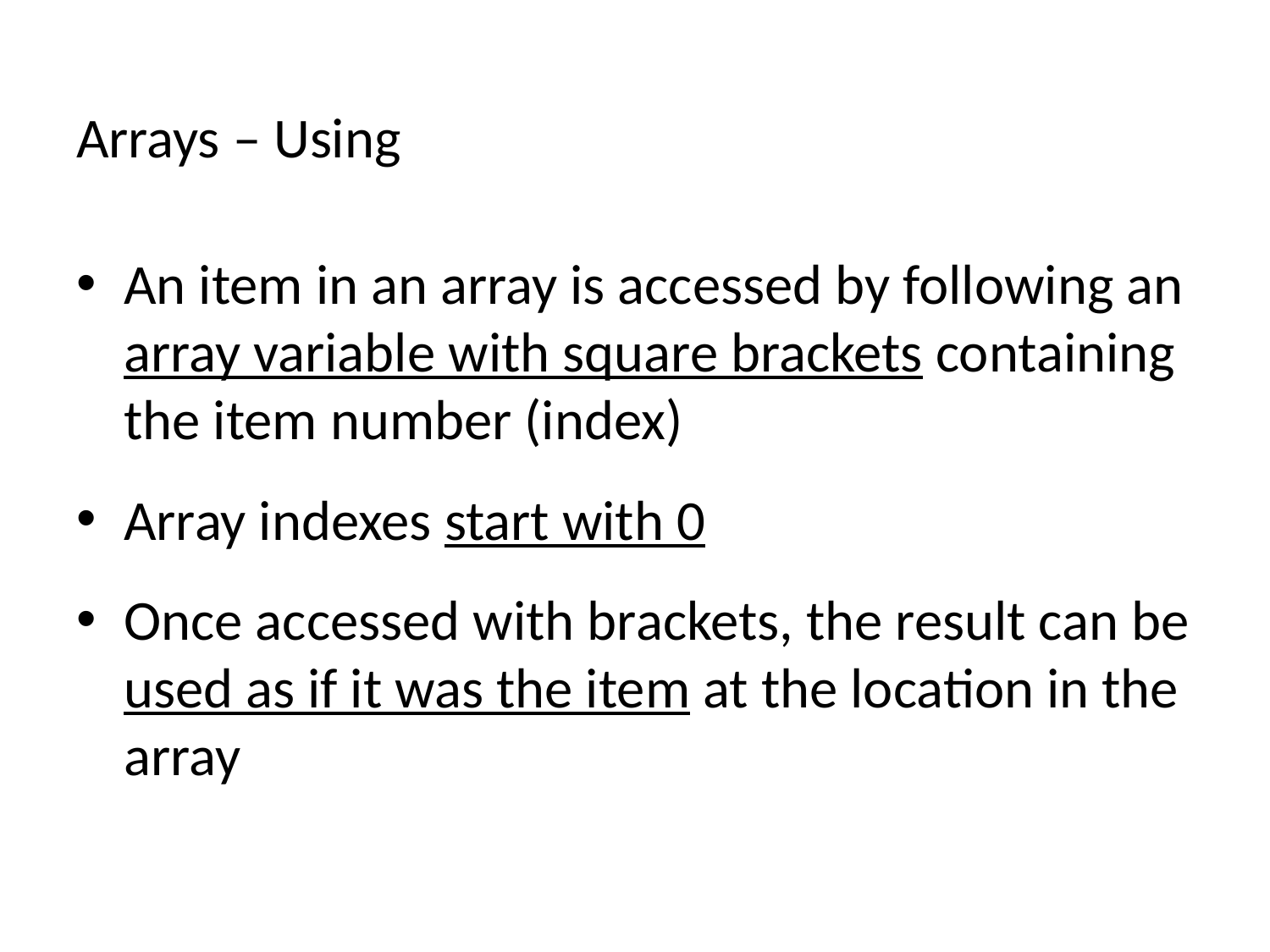

Arrays – Using

An item in an array is accessed by following an array variable with square brackets containing the item number (index)
Array indexes start with 0
Once accessed with brackets, the result can be used as if it was the item at the location in the array